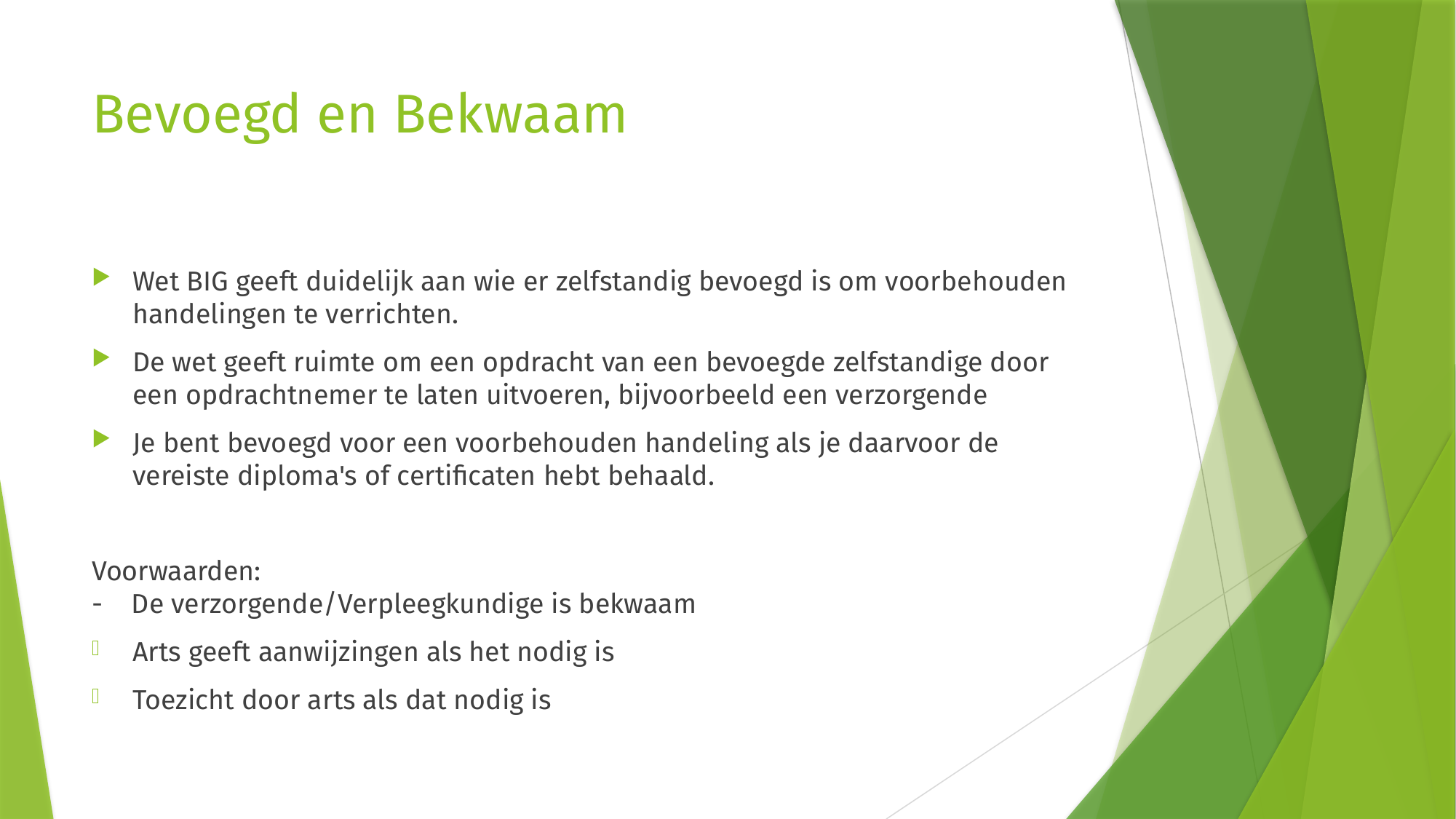

# Bevoegd en Bekwaam
Wet BIG geeft duidelijk aan wie er zelfstandig bevoegd is om voorbehouden handelingen te verrichten.
De wet geeft ruimte om een opdracht van een bevoegde zelfstandige door een opdrachtnemer te laten uitvoeren, bijvoorbeeld een verzorgende
Je bent bevoegd voor een voorbehouden handeling als je daarvoor de vereiste diploma's of certificaten hebt behaald.

Voorwaarden:
-    De verzorgende/Verpleegkundige is bekwaam
Arts geeft aanwijzingen als het nodig is
Toezicht door arts als dat nodig is